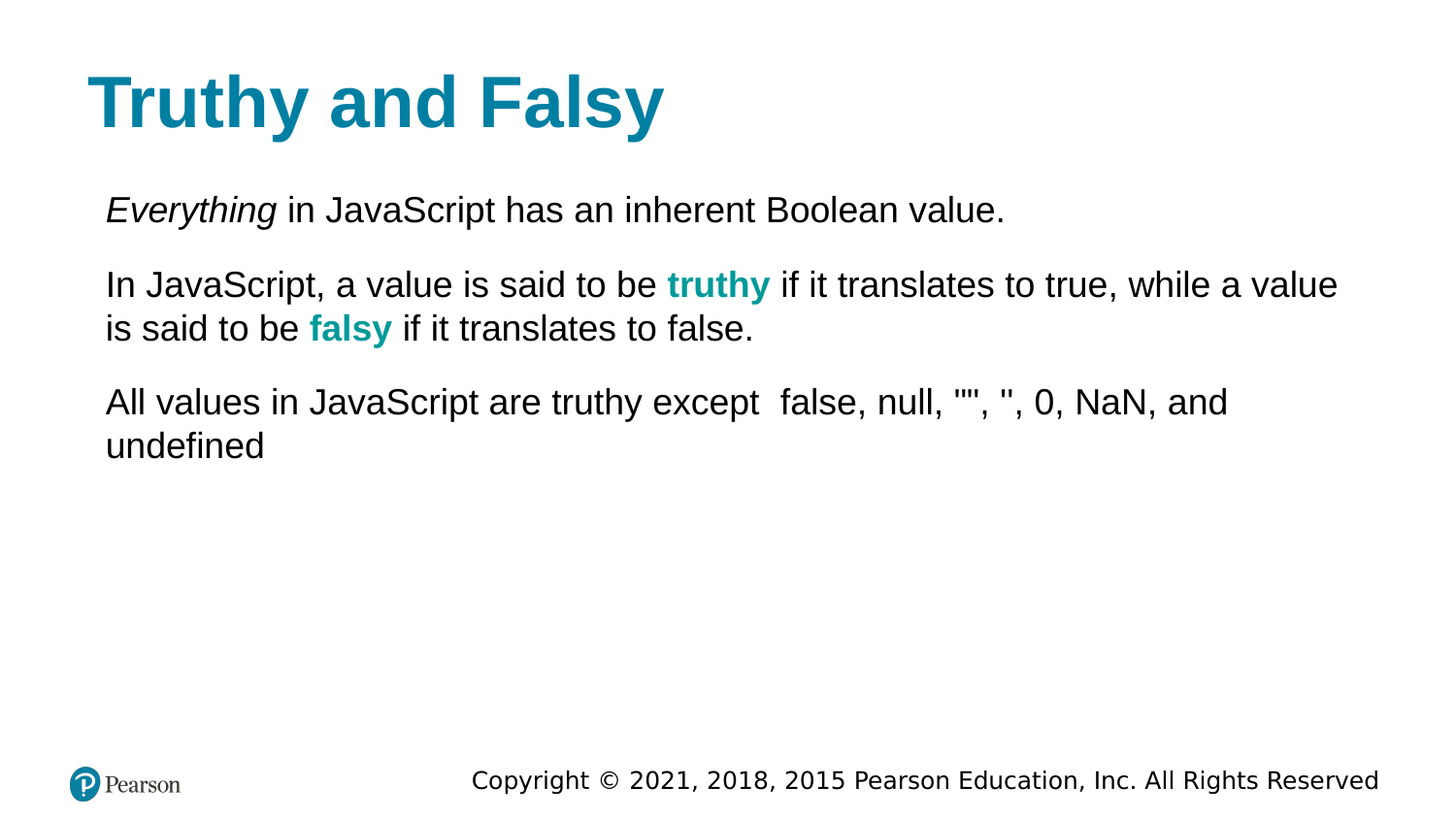

# Truthy and Falsy
Everything in JavaScript has an inherent Boolean value.
In JavaScript, a value is said to be truthy if it translates to true, while a value is said to be falsy if it translates to false.
All values in JavaScript are truthy except  false, null, "", '', 0, NaN, and undefined